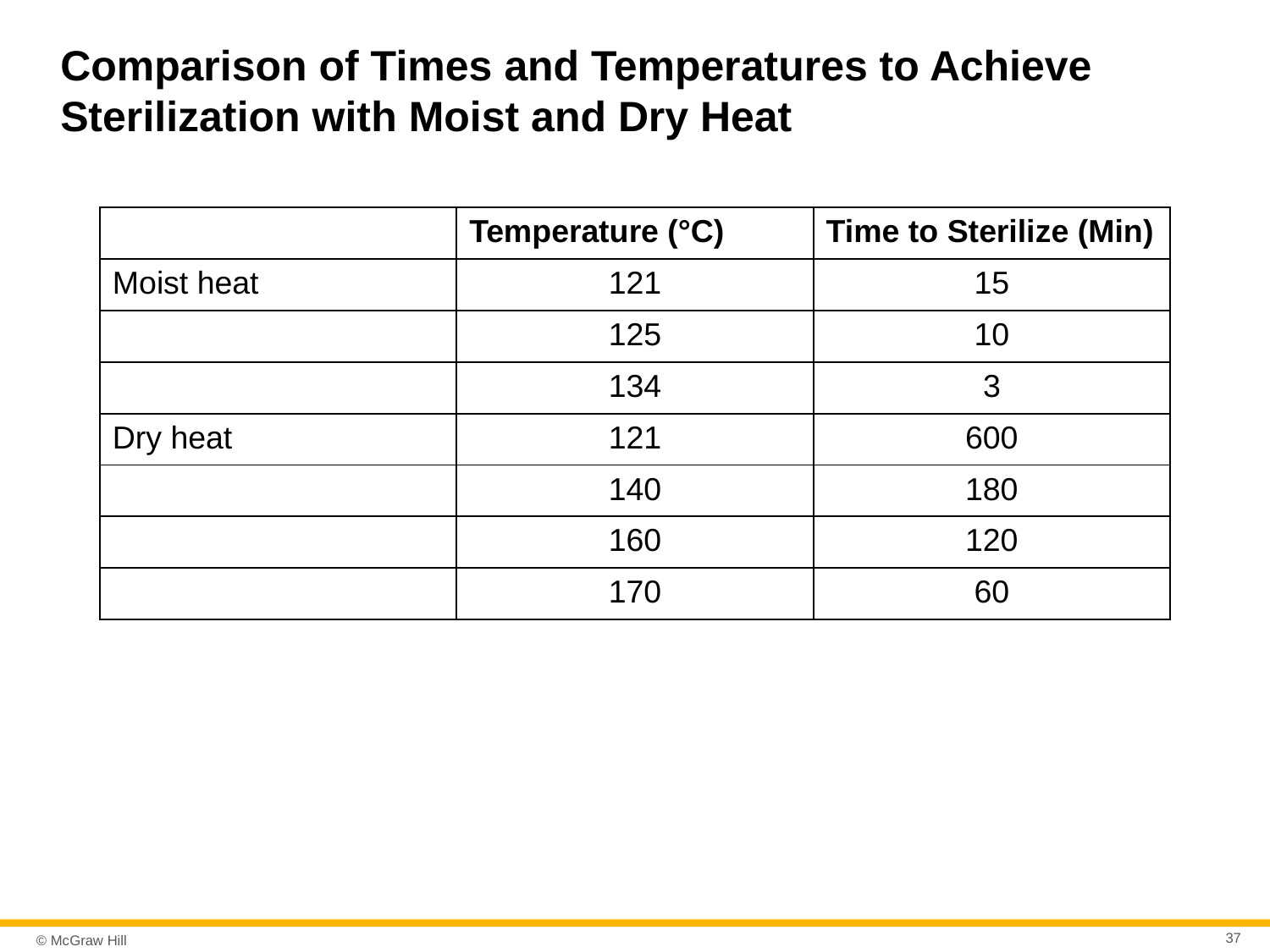

# Comparison of Times and Temperatures to Achieve Sterilization with Moist and Dry Heat
|  | Temperature (°C) | Time to Sterilize (Min) |
| --- | --- | --- |
| Moist heat | 121 | 15 |
|  | 125 | 10 |
|  | 134 | 3 |
| Dry heat | 121 | 600 |
|  | 140 | 180 |
|  | 160 | 120 |
|  | 170 | 60 |